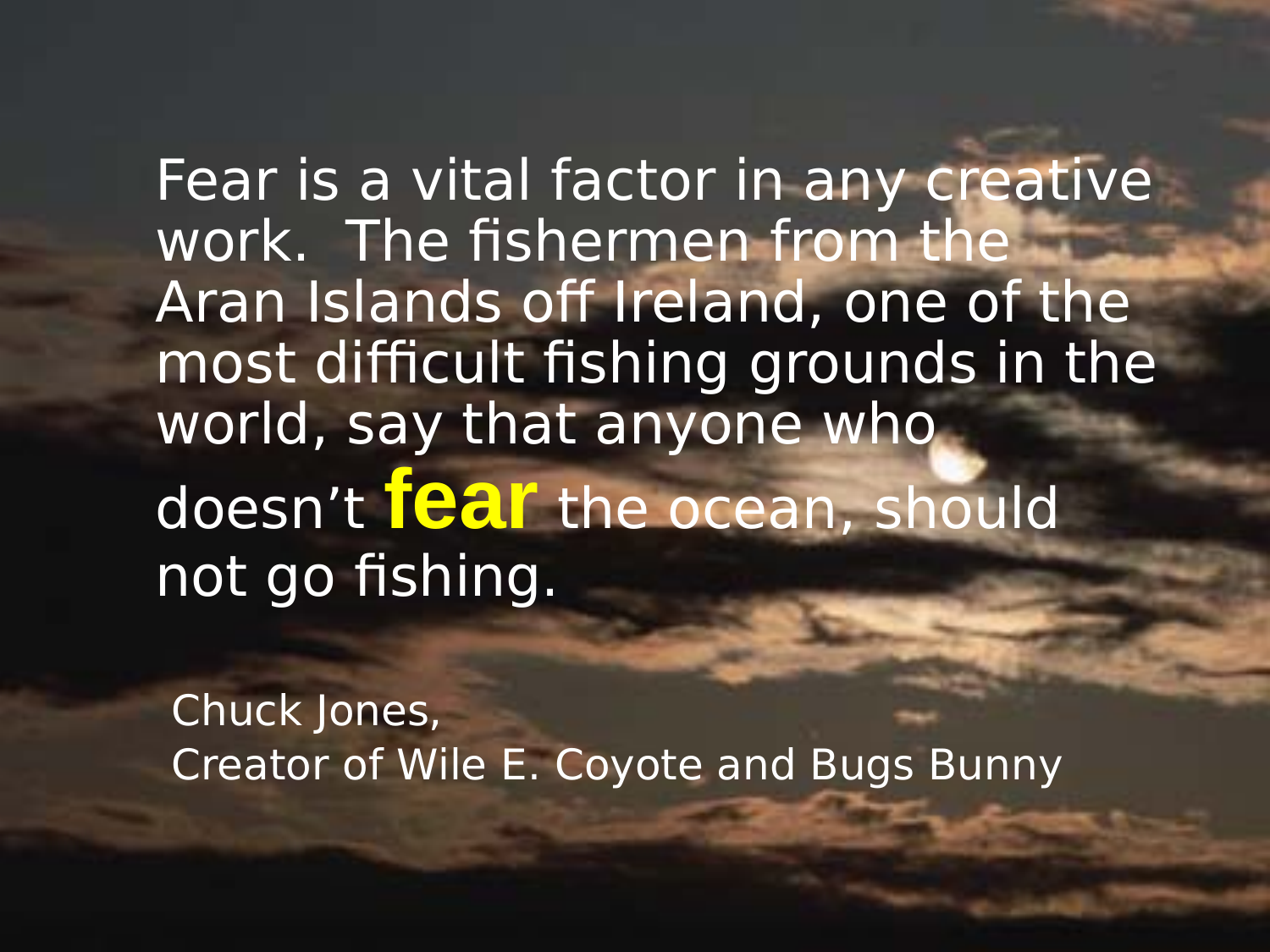

Fear is a vital factor in any creative work.  The fishermen from the Aran Islands off Ireland, one of the most difficult fishing grounds in the world, say that anyone who doesn’t fear the ocean, should not go fishing.

Chuck Jones,
Creator of Wile E. Coyote and Bugs Bunny